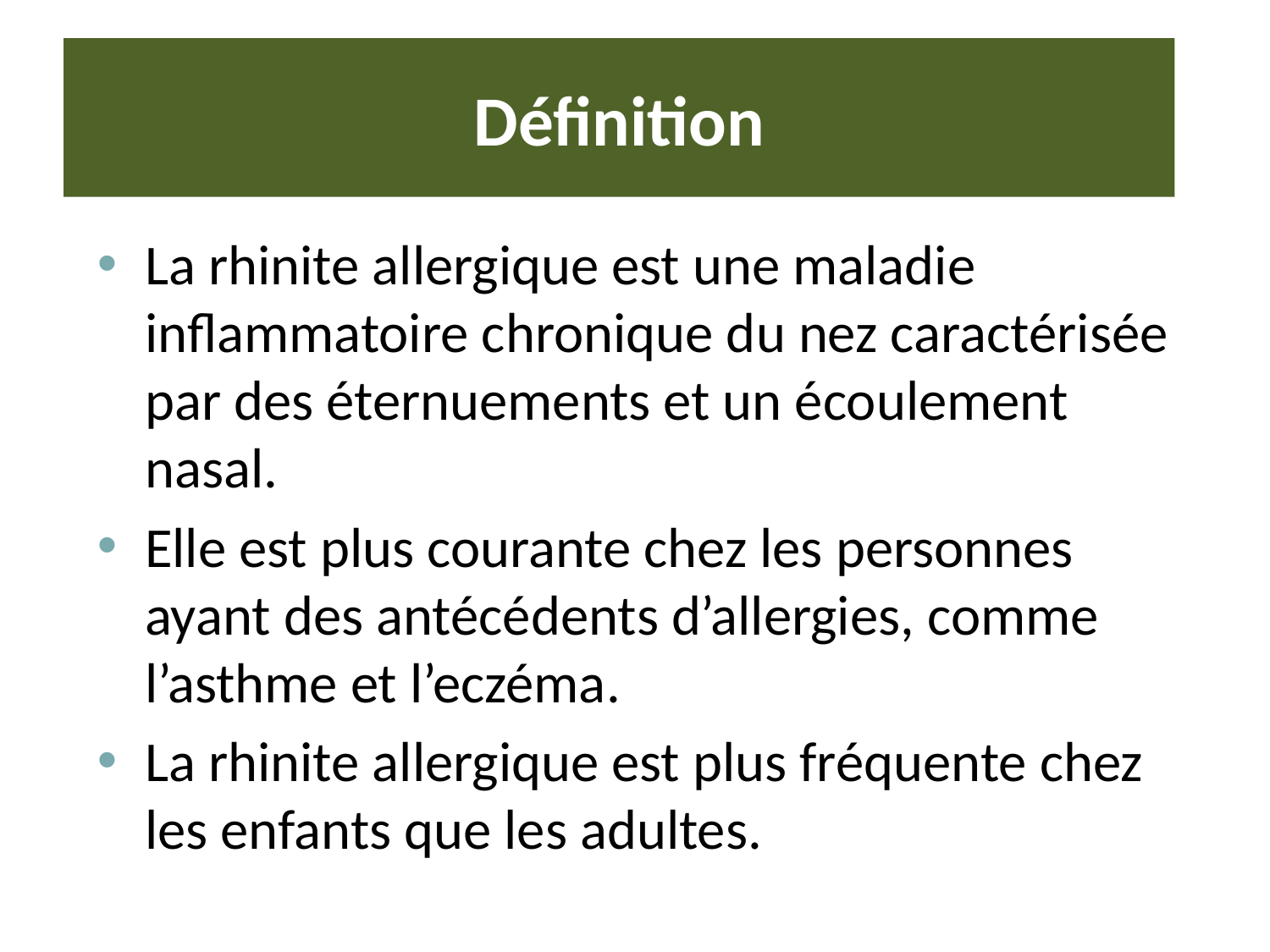

# Définition
La rhinite allergique est une maladie inflammatoire chronique du nez caractérisée par des éternuements et un écoulement nasal.
Elle est plus courante chez les personnes ayant des antécédents d’allergies, comme l’asthme et l’eczéma.
La rhinite allergique est plus fréquente chez les enfants que les adultes.